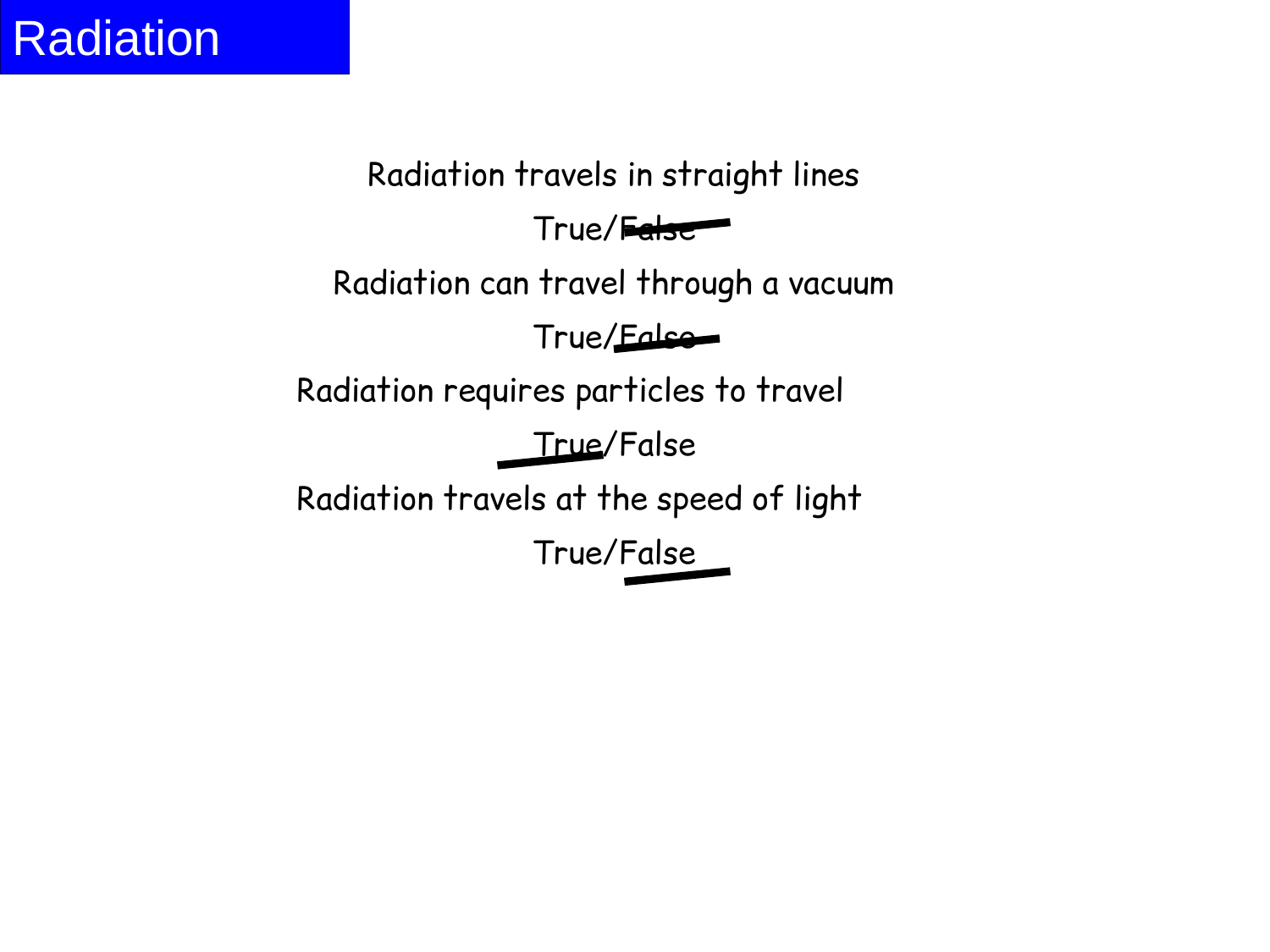

Radiation
Radiation travels in straight lines
True/False
Radiation can travel through a vacuum
True/False
Radiation requires particles to travel
True/False
Radiation travels at the speed of light
True/False